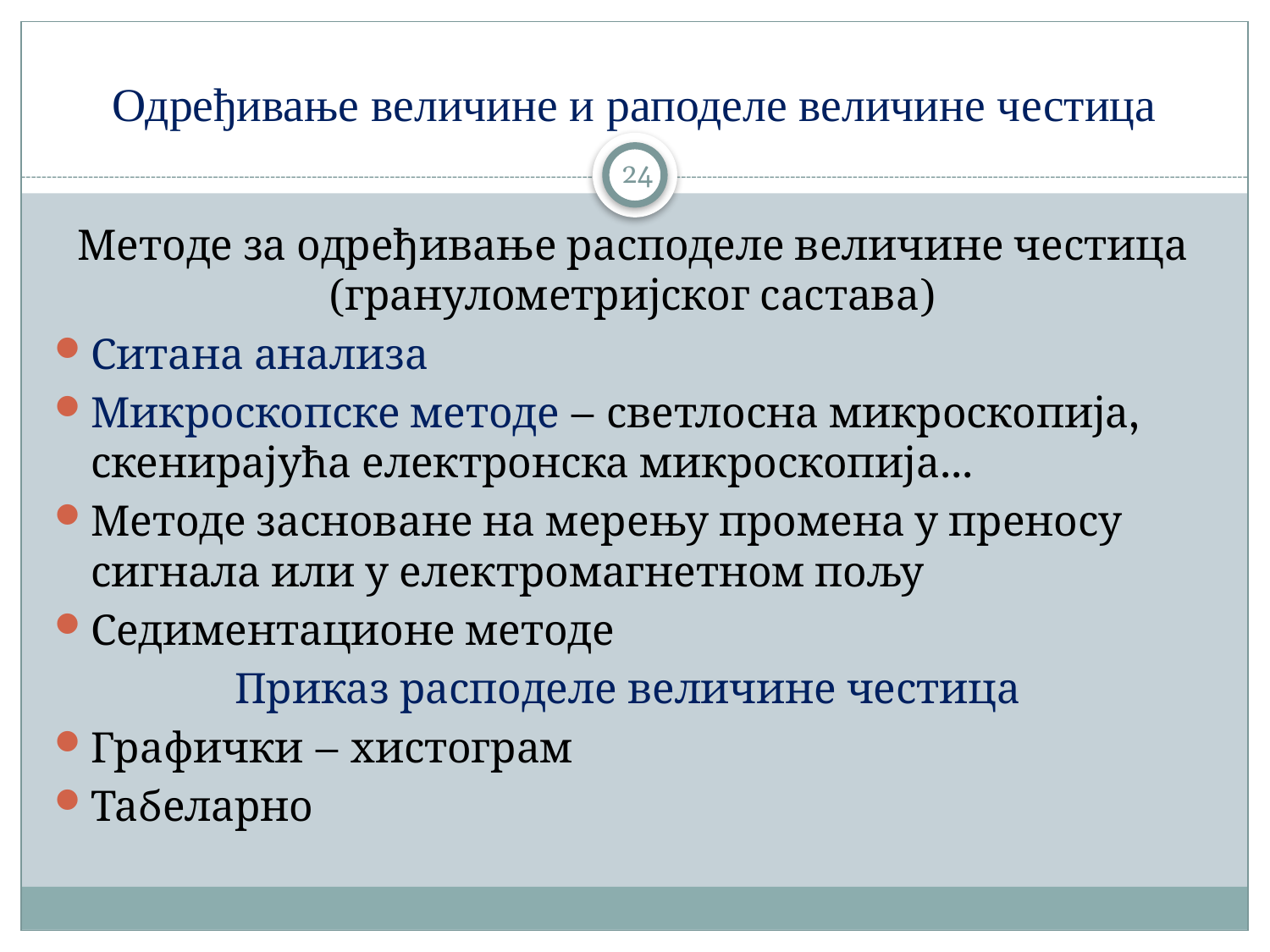

# Одређивање величине и раподеле величине честица
24
Методе за одређивање расподеле величине честица (гранулометријског састава)
Ситана анализа
Микроскопске методе – светлосна микроскопија, скенирајућа електронска микроскопија...
Методе засноване на мерењу промена у преносу сигнала или у електромагнетном пољу
Седиментационе методе
Приказ расподеле величине честица
Графички – хистограм
Табеларно